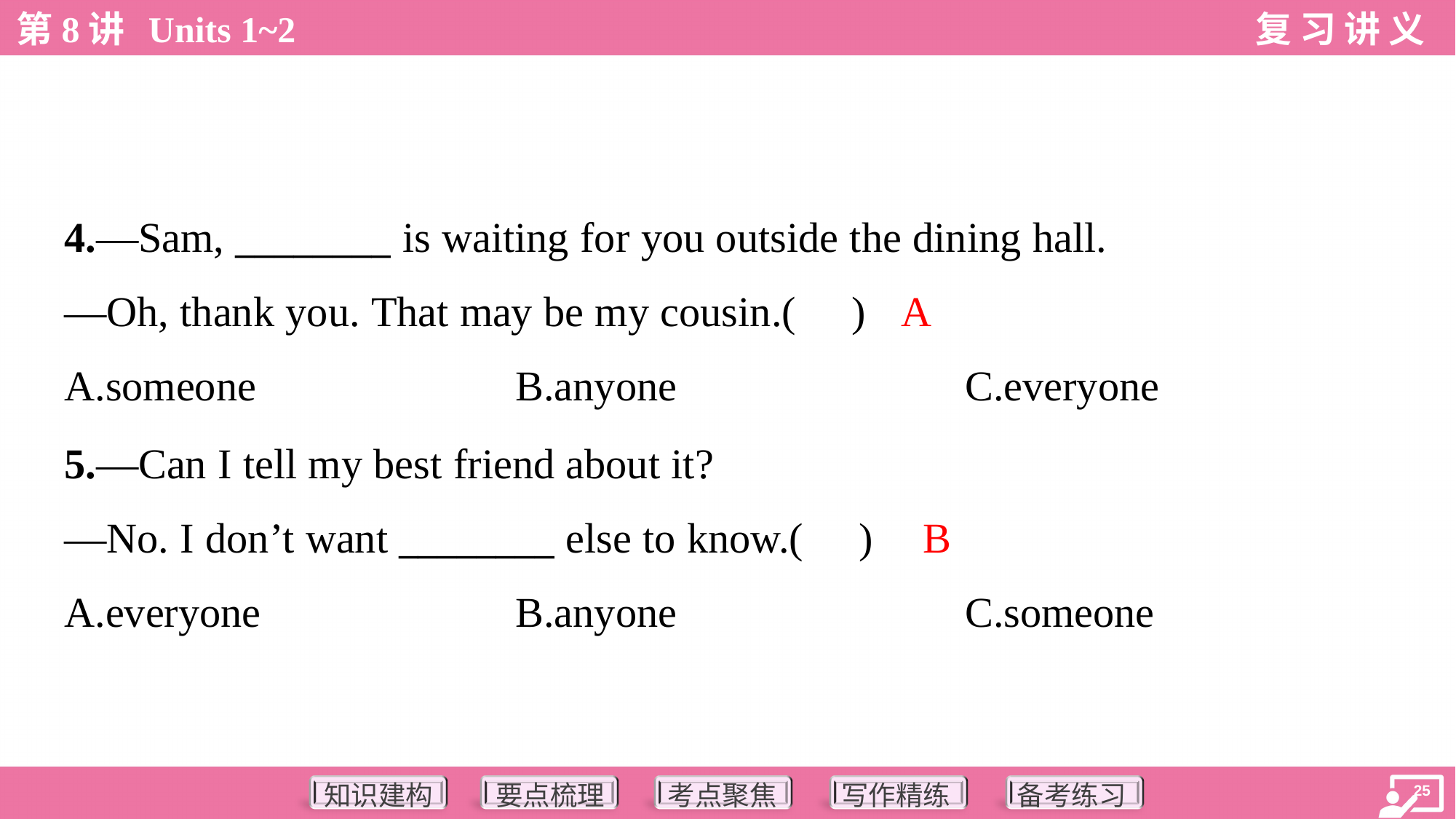

4.—Sam, ________ is waiting for you outside the dining hall.
—Oh, thank you. That may be my cousin.(     )
A
A.someone	B.anyone	C.everyone
5.—Can I tell my best friend about it?
—No. I don’t want ________ else to know.(     )
B
A.everyone	B.anyone	C.someone